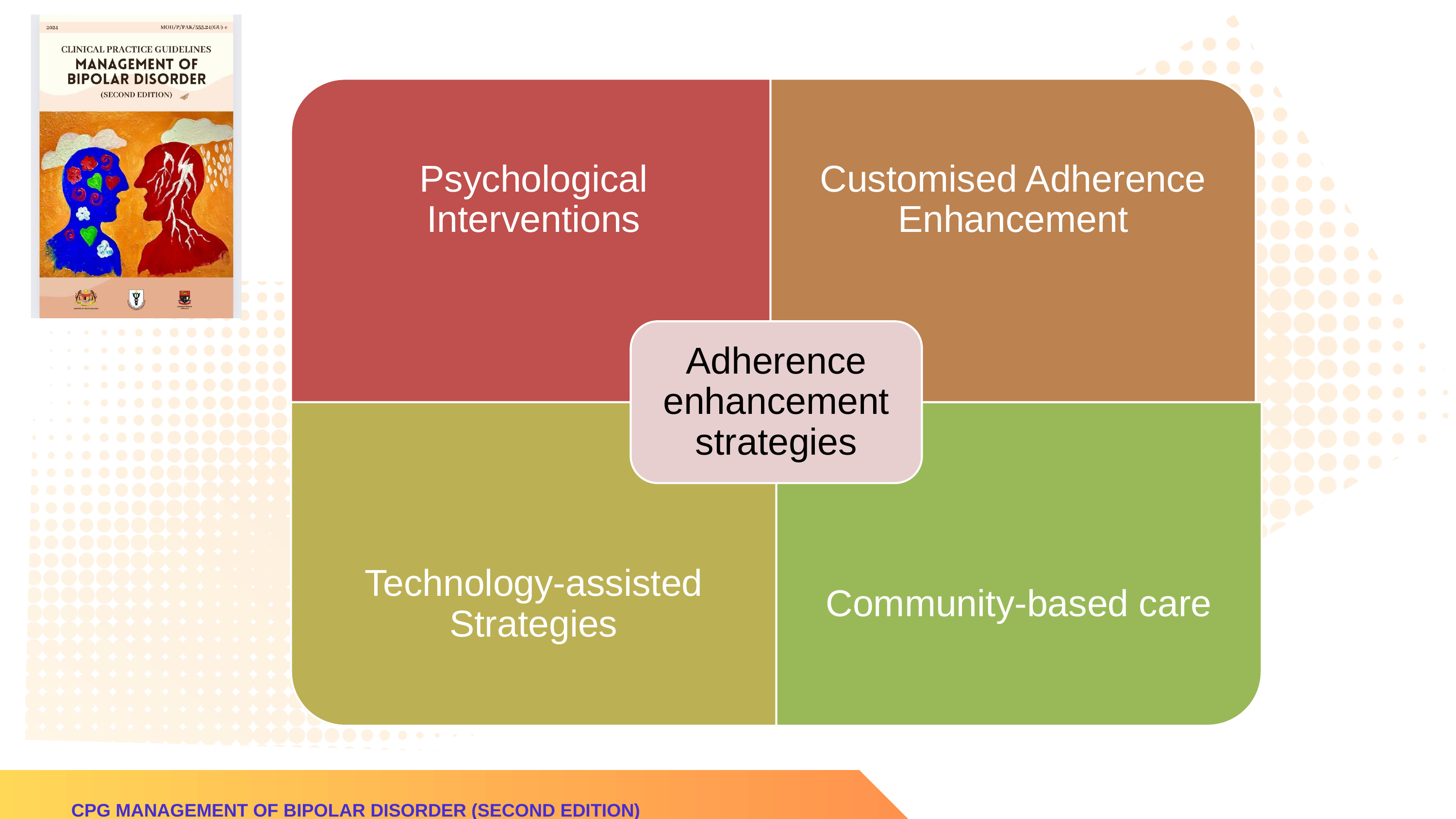

Psychological Interventions

Customised Adherence Enhancement

Adherence enhancement strategies

Technology-assisted Strategies
Community-based care
Adherence Intervention

CPG MANAGEMENT OF BIPOLAR DISORDER (SECOND EDITION)